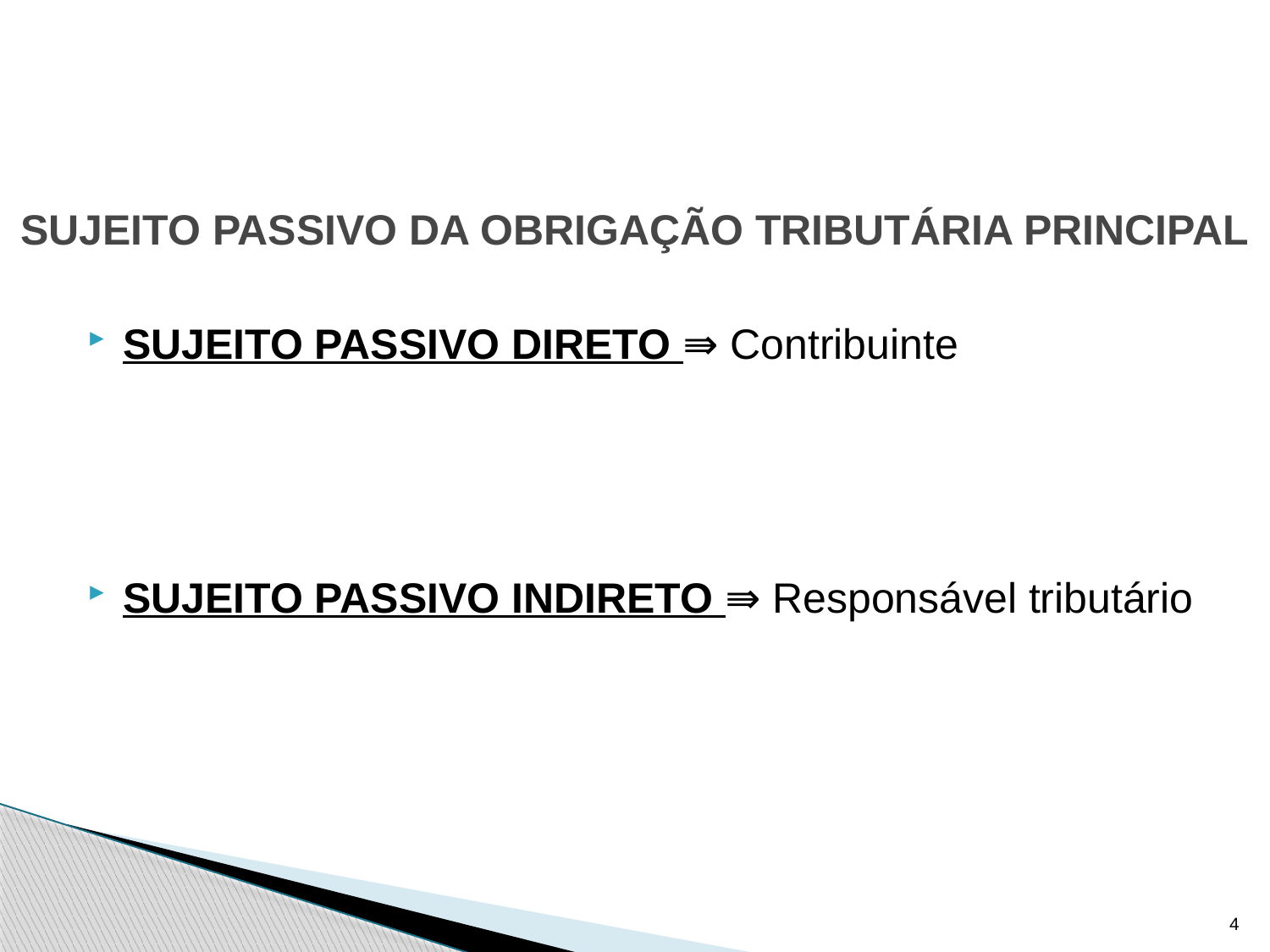

# SUJEITO PASSIVO DA OBRIGAÇÃO TRIBUTÁRIA PRINCIPAL
SUJEITO PASSIVO DIRETO ⇛ Contribuinte

SUJEITO PASSIVO INDIRETO ⇛ Responsável tributário

4